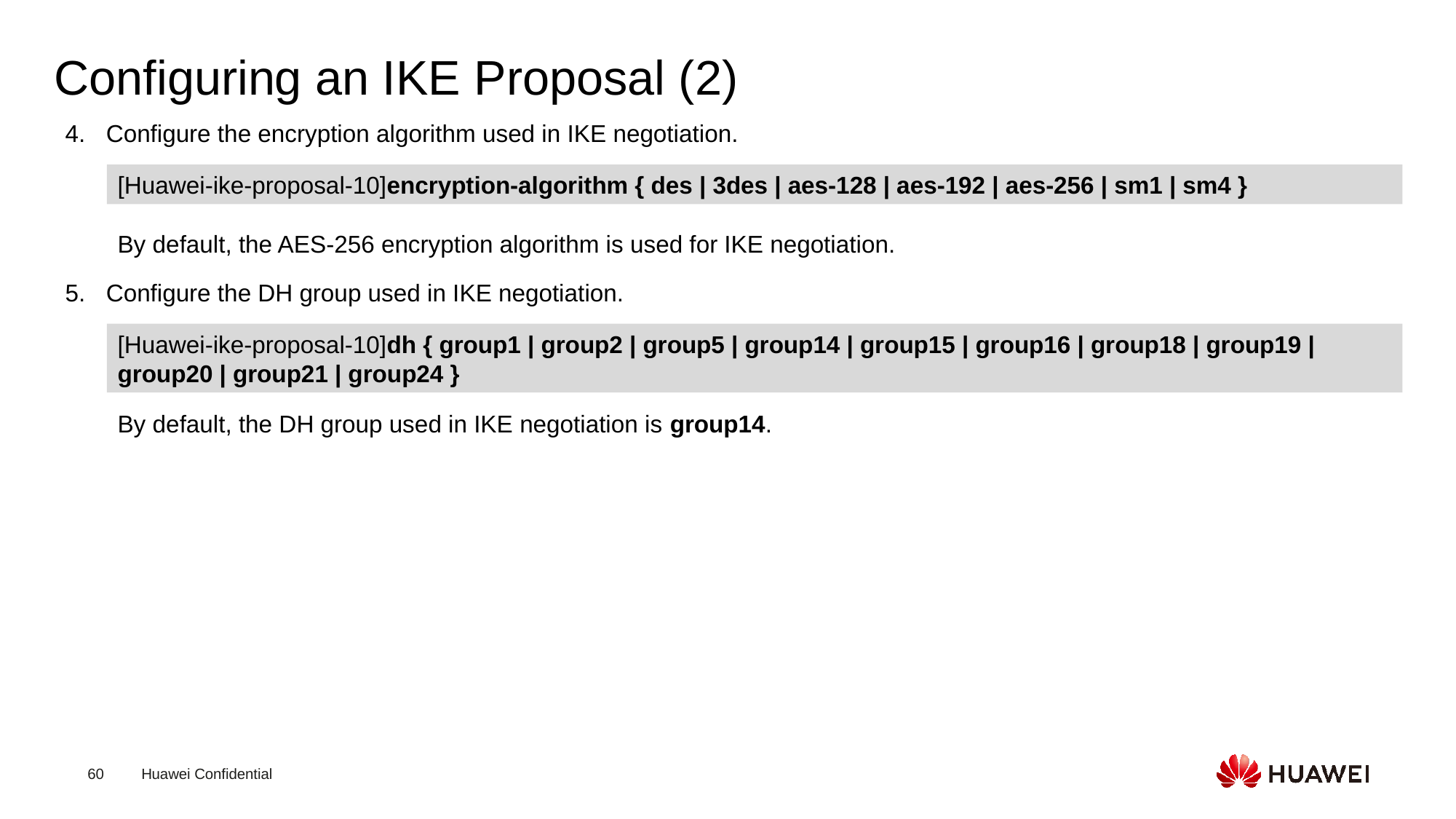

# Configuring an IKE Proposal (2)
Configure the encryption algorithm used in IKE negotiation.
[Huawei-ike-proposal-10]encryption-algorithm { des | 3des | aes-128 | aes-192 | aes-256 | sm1 | sm4 }
By default, the AES-256 encryption algorithm is used for IKE negotiation.
Configure the DH group used in IKE negotiation.
[Huawei-ike-proposal-10]dh { group1 | group2 | group5 | group14 | group15 | group16 | group18 | group19 | group20 | group21 | group24 }
By default, the DH group used in IKE negotiation is group14.